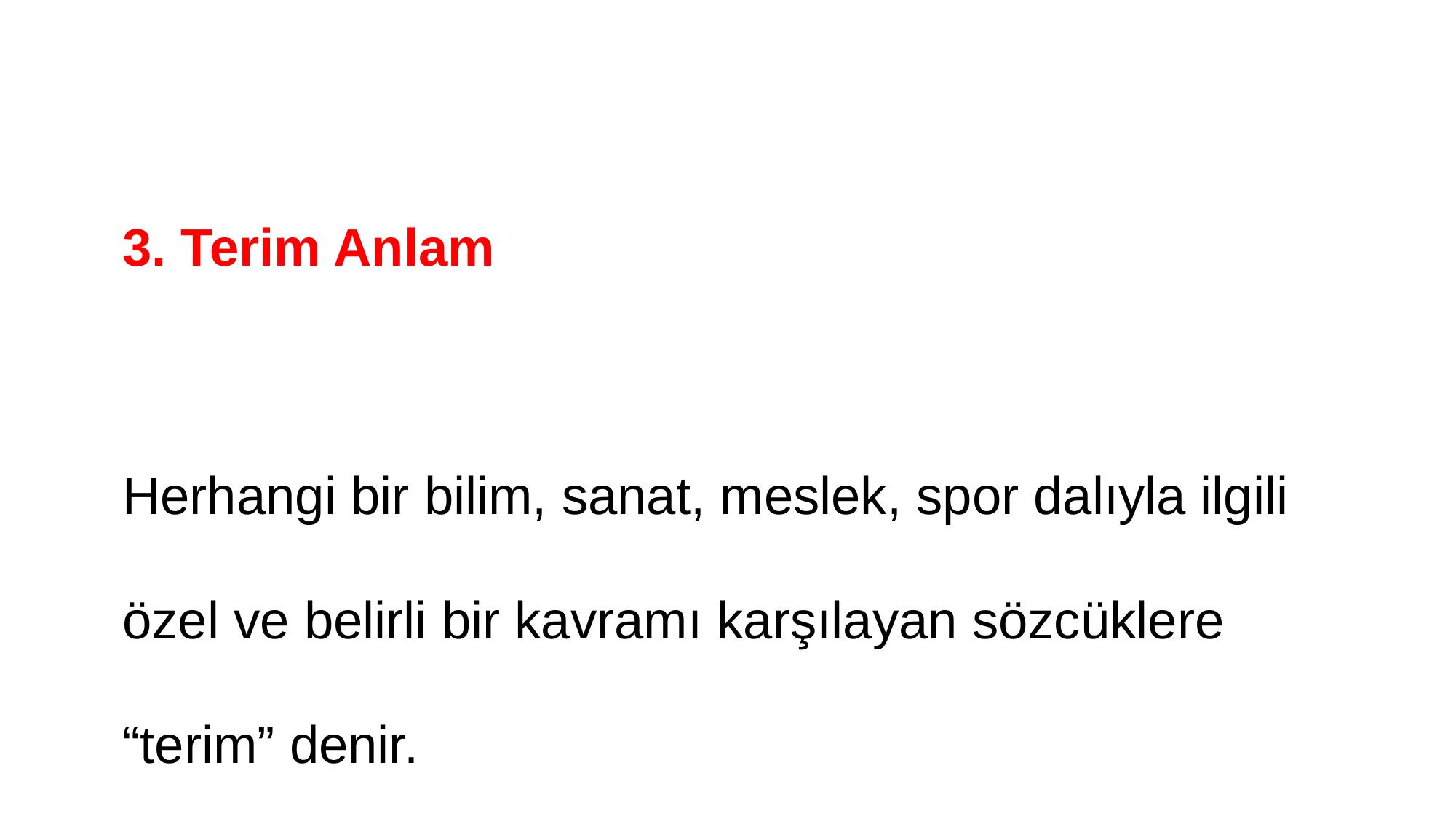

3. Terim Anlam

Herhangi bir bilim, sanat, meslek, spor dalıyla ilgili özel ve belirli bir kavramı karşılayan sözcüklere “terim” denir.